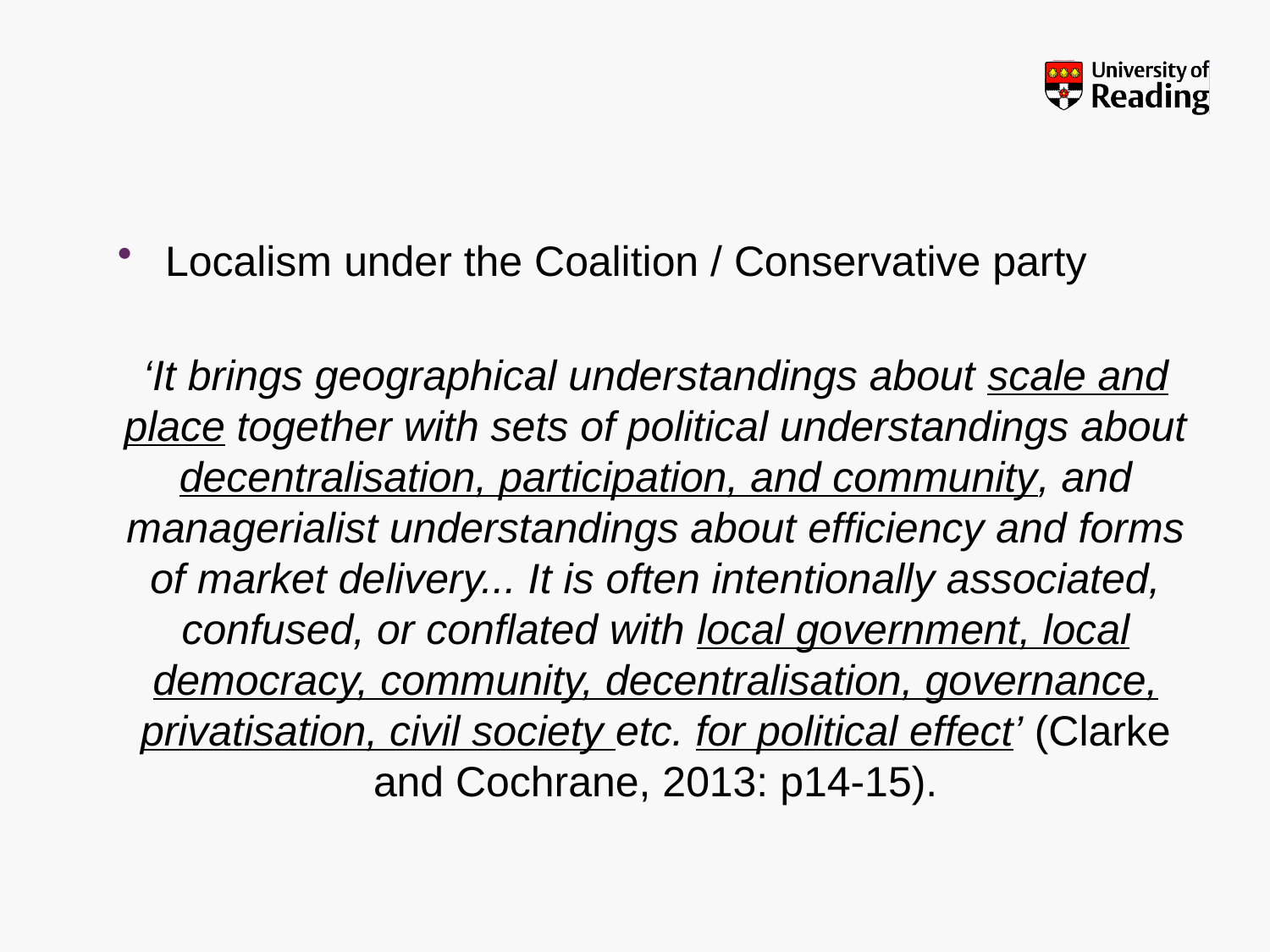

Localism under the Coalition / Conservative party

‘It brings geographical understandings about scale and place together with sets of political understandings about decentralisation, participation, and community, and managerialist understandings about efficiency and forms of market delivery... It is often intentionally associated, confused, or conflated with local government, local democracy, community, decentralisation, governance, privatisation, civil society etc. for political effect’ (Clarke and Cochrane, 2013: p14-15).